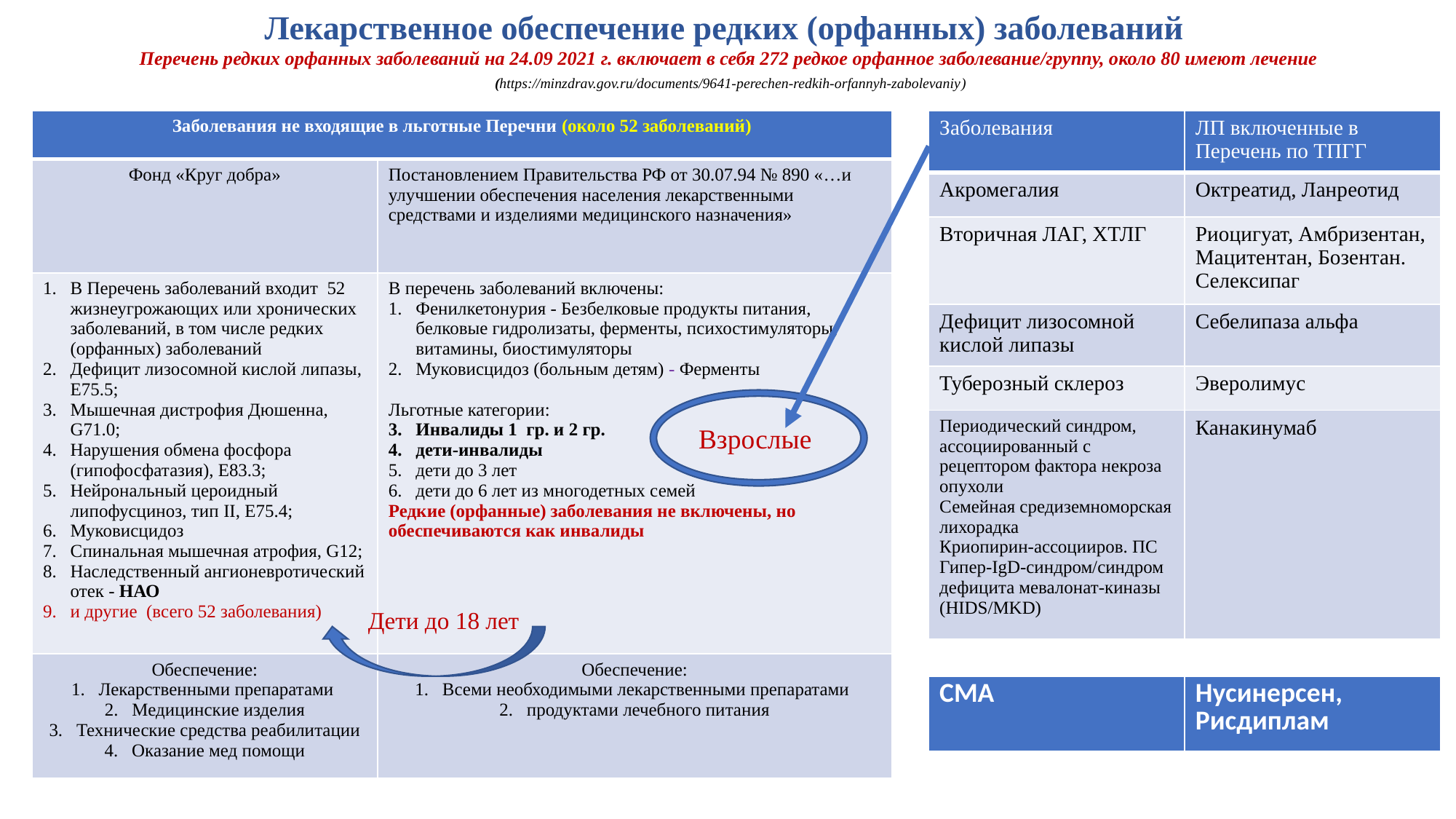

# Лекарственное обеспечение редких (орфанных) заболеваний Перечень редких орфанных заболеваний на 24.09 2021 г. включает в себя 272 редкое орфанное заболевание/группу, около 80 имеют лечение (https://minzdrav.gov.ru/documents/9641-perechen-redkih-orfannyh-zabolevaniy)
| Заболевания не входящие в льготные Перечни (около 52 заболеваний) |  |
| --- | --- |
| Фонд «Круг добра» | Постановлением Правительства РФ от 30.07.94 № 890 «…и улучшении обеспечения населения лекарственными средствами и изделиями медицинского назначения» |
| В Перечень заболеваний входит 52 жизнеугрожающих или хронических заболеваний, в том числе редких (орфанных) заболеваний Дефицит лизосомной кислой липазы, E75.5; Мышечная дистрофия Дюшенна, G71.0; Нарушения обмена фосфора (гипофосфатазия), E83.3; Нейрональный цероидный липофусциноз, тип II, E75.4; Муковисцидоз Спинальная мышечная атрофия, G12; Наследственный ангионевротический отек - НАО и другие (всего 52 заболевания) | В перечень заболеваний включены: Фенилкетонурия - Безбелковые продукты питания, белковые гидролизаты, ферменты, психостимуляторы, витамины, биостимуляторы Муковисцидоз (больным детям) - Ферменты Льготные категории: Инвалиды 1 гр. и 2 гр. дети-инвалиды дети до 3 лет дети до 6 лет из многодетных семей Редкие (орфанные) заболевания не включены, но обеспечиваются как инвалиды |
| Обеспечение: Лекарственными препаратами Медицинские изделия Технические средства реабилитации Оказание мед помощи | Обеспечение: Всеми необходимыми лекарственными препаратами продуктами лечебного питания |
| Заболевания | ЛП включенные в Перечень по ТПГГ |
| --- | --- |
| Акромегалия | Октреатид, Ланреотид |
| Вторичная ЛАГ, ХТЛГ | Риоцигуат, Амбризентан, Мацитентан, Бозентан. Селексипаг |
| Дефицит лизосомной кислой липазы | Себелипаза альфа |
| Туберозный склероз | Эверолимус |
| Периодический синдром, ассоциированный с рецептором фактора некроза опухоли Семейная средиземноморская лихорадка Криопирин-ассоцииров. ПС Гипер-IgD-синдром/синдром дефицита мевалонат-киназы (HIDS/MKD) | Канакинумаб |

Взрослые
Дети до 18 лет

| СМА | Нусинерсен, Рисдиплам |
| --- | --- |